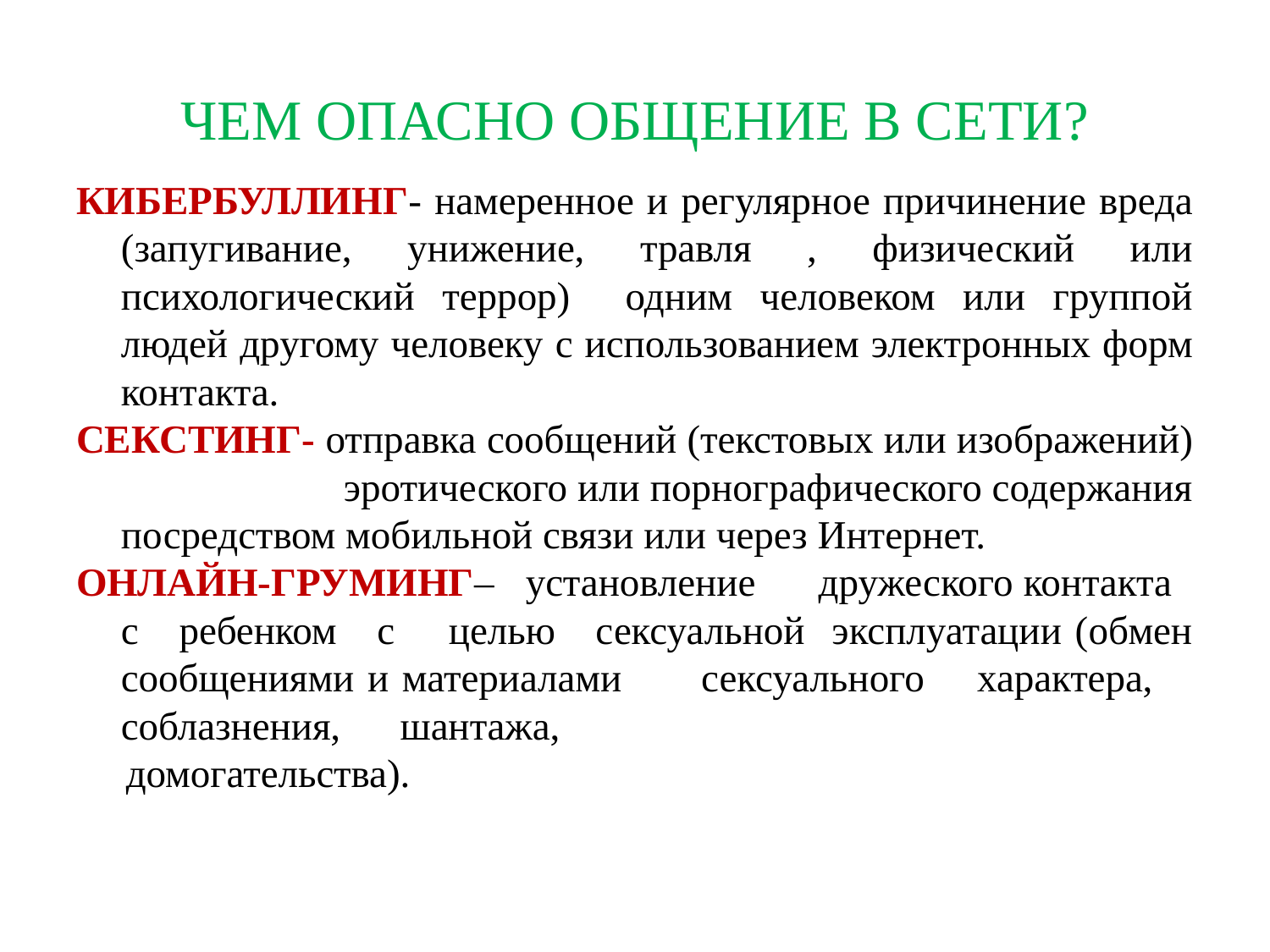

# ЧЕМ ОПАСНО ОБЩЕНИЕ В СЕТИ?
КИБЕРБУЛЛИНГ- намеренное и регулярное причинение вреда (запугивание, унижение, травля , физический или психологический террор)  одним человеком или группой людей другому человеку с использованием электронных форм контакта.
СЕКСТИНГ- отправка сообщений (текстовых или изображений)                       эротического или порнографического содержания посредством мобильной связи или через Интернет.
ОНЛАЙН-ГРУМИНГ–   установление      дружеского контакта   с   ребенком   с    целью   сексуальной  эксплуатации (обмен сообщениями и материалами      сексуального    характера,    соблазнения,      шантажа,
     домогательства).